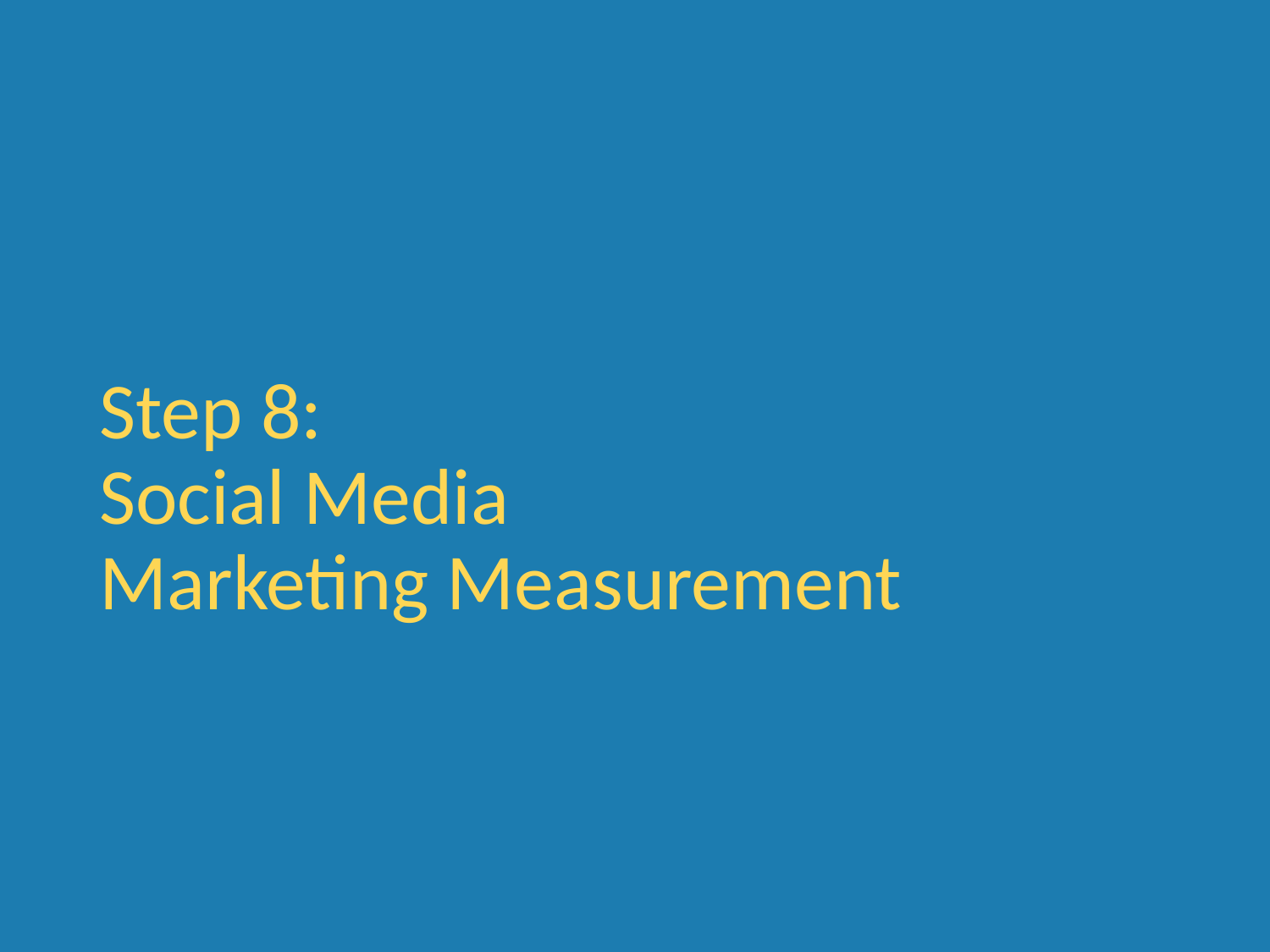

# Step 8: Social Media Marketing Measurement